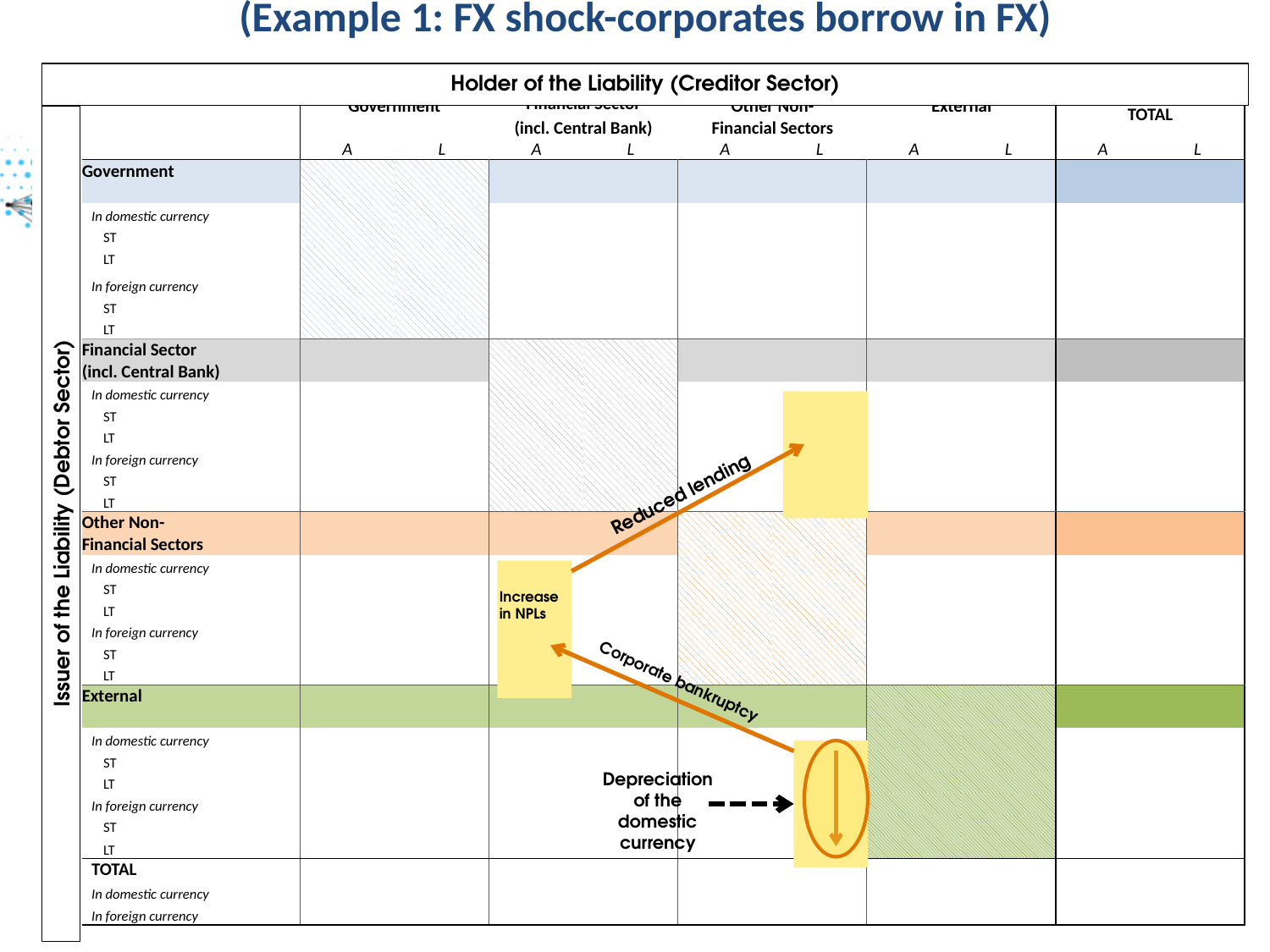

| (Example 1: FX shock-corporates borrow in FX) |  |  |  |  |  |  |  |  |  |  |  |  |  |  |
| --- | --- | --- | --- | --- | --- | --- | --- | --- | --- | --- | --- | --- | --- | --- |
|  |  |  |  |  |  |  |  |  |  |  |  |  |  |  |
|  |  |  |  |  |  |  |  |  |  |  |  |  |  |  |
|  |  |  |  |  |  |  |  |  |  |  |  |  |  |  |
|  |  |  |  |  |  |  |  |  |  |  |  |  |  |  |
|  |  |  |  | Government |  | Financial Sector |  | Other Non- |  | External |  | TOTAL |  |  |
|  |  |  |  |  |  | (incl. Central Bank) |  | Financial Sectors |  |  |  |  |  |  |
|  |  |  |  | A | L | A | L | A | L | A | L | A | L |  |
|  | Government |  |  |  |  |  |  |  |  |  |  |  |  |  |
|  |  |  |  |  |  |  |  |  |  |  |  |  |  |  |
|  |  | In domestic currency |  |  |  |  |  |  |  |  |  |  |  |  |
|  |  |  | ST |  |  |  |  |  |  |  |  |  |  |  |
|  |  |  | LT |  |  |  |  |  |  |  |  |  |  |  |
|  |  | In foreign currency |  |  |  |  |  |  |  |  |  |  |  |  |
|  |  |  | ST |  |  |  |  |  |  |  |  |  |  |  |
|  |  |  | LT |  |  |  |  |  |  |  |  |  |  |  |
|  | Financial Sector |  |  |  |  |  |  |  |  |  |  |  |  |  |
|  | (incl. Central Bank) |  |  |  |  |  |  |  |  |  |  |  |  |  |
|  |  | In domestic currency |  |  |  |  |  |  |  |  |  |  |  |  |
|  |  |  | ST |  |  |  |  |  |  |  |  |  |  |  |
|  |  |  | LT |  |  |  |  |  |  |  |  |  |  |  |
|  |  | In foreign currency |  |  |  |  |  |  |  |  |  |  |  |  |
|  |  |  | ST |  |  |  |  |  |  |  |  |  |  |  |
|  |  |  | LT |  |  |  |  |  |  |  |  |  |  |  |
|  | Other Non- |  |  |  |  |  |  |  |  |  |  |  |  |  |
|  | Financial Sectors |  |  |  |  |  |  |  |  |  |  |  |  |  |
|  |  | In domestic currency |  |  |  |  |  |  |  |  |  |  |  |  |
|  |  |  | ST |  |  |  |  |  |  |  |  |  |  |  |
|  |  |  | LT |  |  |  |  |  |  |  |  |  |  |  |
|  |  | In foreign currency |  |  |  |  |  |  |  |  |  |  |  |  |
|  |  |  | ST |  |  |  |  |  |  |  |  |  |  |  |
|  |  |  | LT |  |  |  |  |  |  |  |  |  |  |  |
|  | External |  |  |  |  |  |  |  |  |  |  |  |  |  |
|  |  |  |  |  |  |  |  |  |  |  |  |  |  |  |
|  |  | In domestic currency |  |  |  |  |  |  |  |  |  |  |  |  |
|  |  |  | ST |  |  |  |  |  |  |  |  |  |  |  |
|  |  |  | LT |  |  |  |  |  |  |  |  |  |  |  |
|  |  | In foreign currency |  |  |  |  |  |  |  |  |  |  |  |  |
|  |  |  | ST |  |  |  |  |  |  |  |  |  |  |  |
|  |  |  | LT |  |  |  |  |  |  |  |  |  |  |  |
|  |  | TOTAL |  |  |  |  |  |  |  |  |  |  |  |  |
|  |  | In domestic currency |  |  |  |  |  |  |  |  |  |  |  |  |
|  |  | In foreign currency |  |  |  |  |  |  |  |  |  |  |  |  |
Holder of the Liability (Creditor Sector)

Reduced lending
Issuer of the Liability (Debtor Sector)

Increase in NPLs
Corporate bankruptcy

Depreciation of the domestic currency